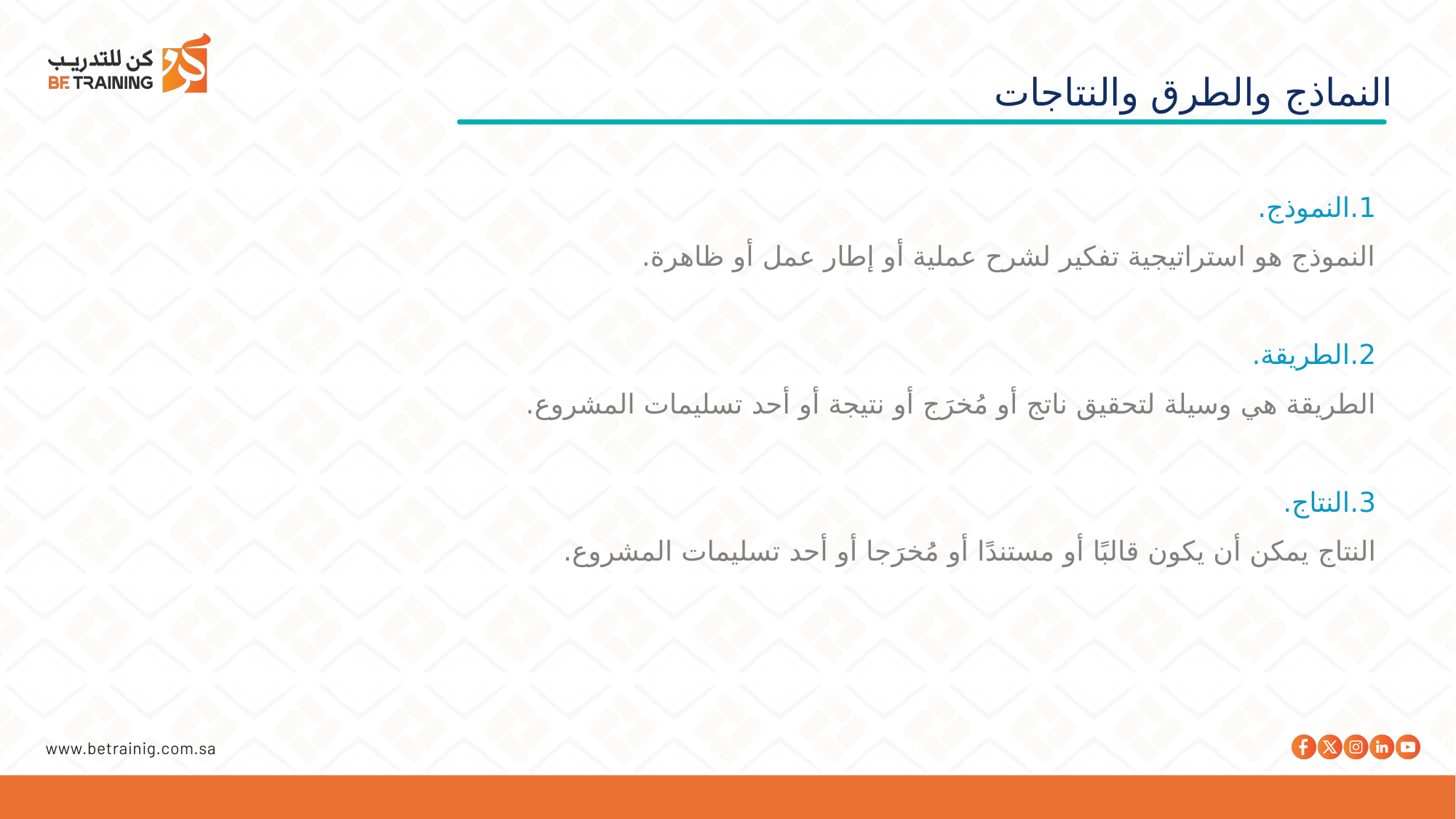

النماذج والطرق والنتاجات
1.النموذج.
النموذج هو استراتيجية تفكير لشرح عملية أو إطار عمل أو ظاهرة.

2.الطريقة.
الطريقة هي وسيلة لتحقيق ناتج أو مُخرَج أو نتيجة أو أحد تسليمات المشروع.

3.النتاج.
النتاج يمكن أن يكون قالبًا أو مستندًا أو مُخرَجا أو أحد تسليمات المشروع.